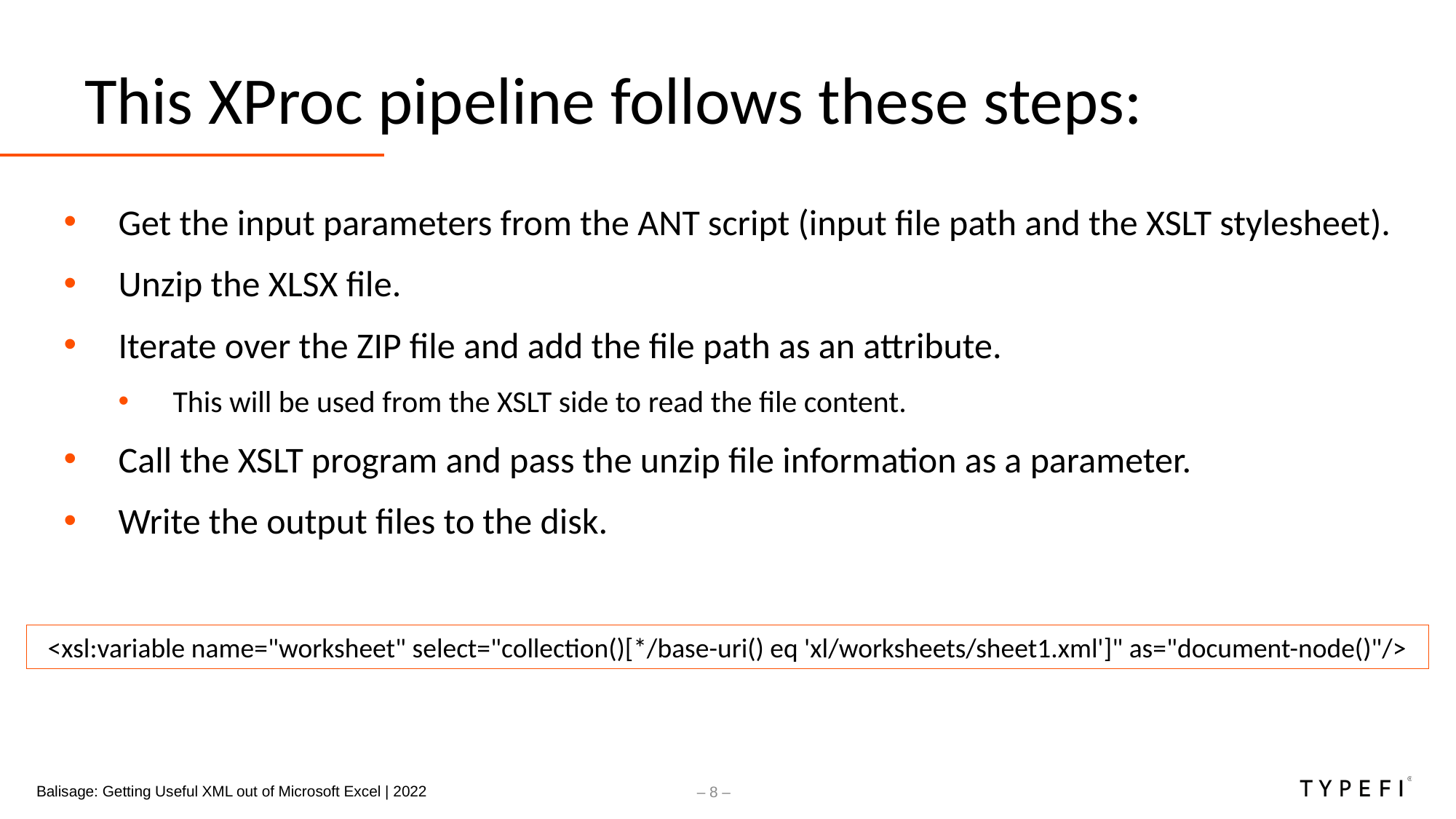

This XProc pipeline follows these steps:

Get the input parameters from the ANT script (input file path and the XSLT stylesheet).
Unzip the XLSX file.
Iterate over the ZIP file and add the file path as an attribute.
This will be used from the XSLT side to read the file content.
Call the XSLT program and pass the unzip file information as a parameter.
Write the output files to the disk.
<xsl:variable name="worksheet" select="collection()[*/base-uri() eq 'xl/worksheets/sheet1.xml']" as="document-node()"/>
– 8 –